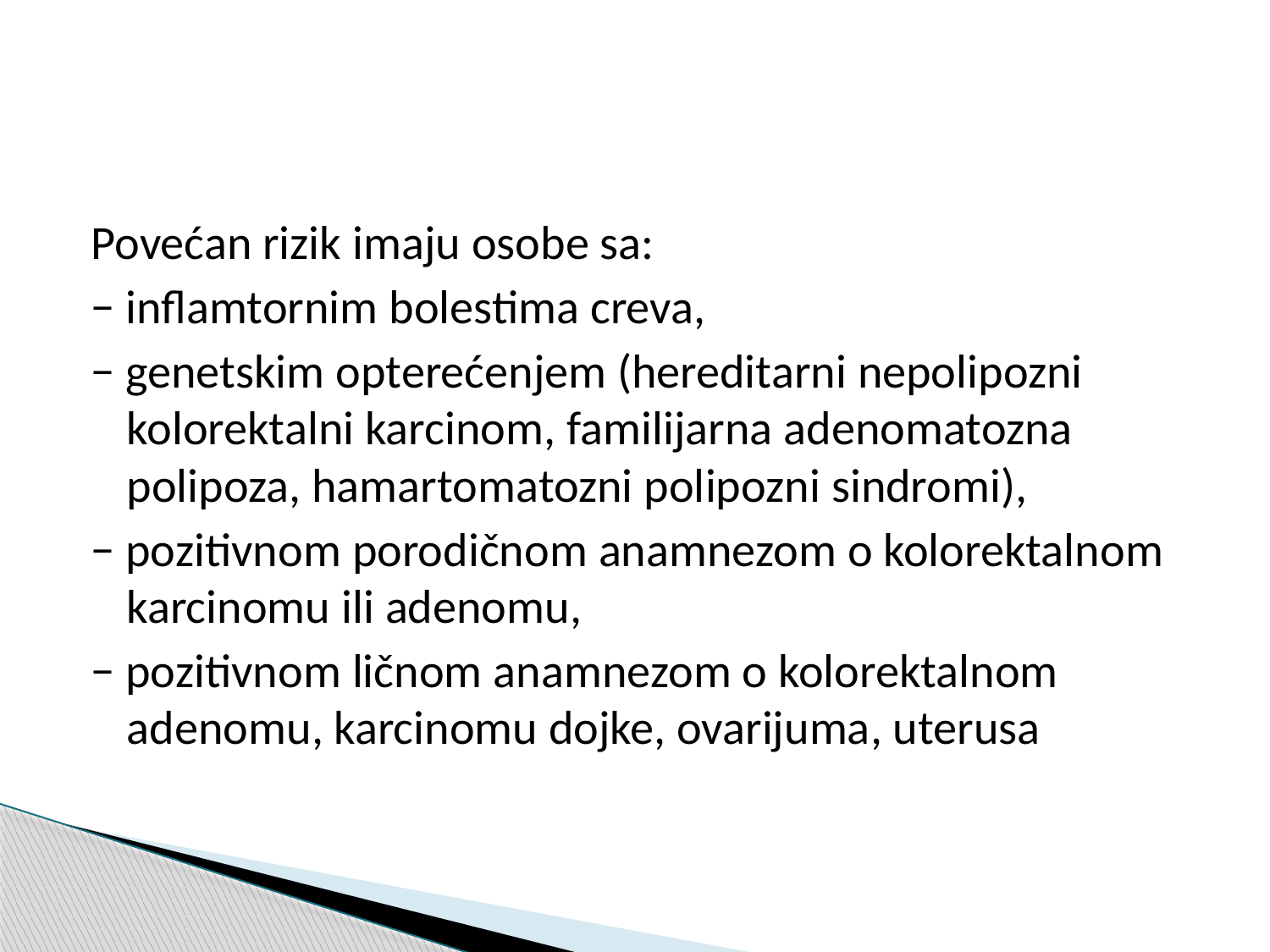

#
Povećan rizik imaju osobe sa:
− inflamtornim bolestima creva,
− genetskim opterećenjem (hereditarni nepolipozni kolorektalni karcinom, familijarna adenomatozna polipoza, hamartomatozni polipozni sindromi),
− pozitivnom porodičnom anamnezom o kolorektalnom karcinomu ili adenomu,
− pozitivnom ličnom anamnezom o kolorektalnom adenomu, karcinomu dojke, ovarijuma, uterusa